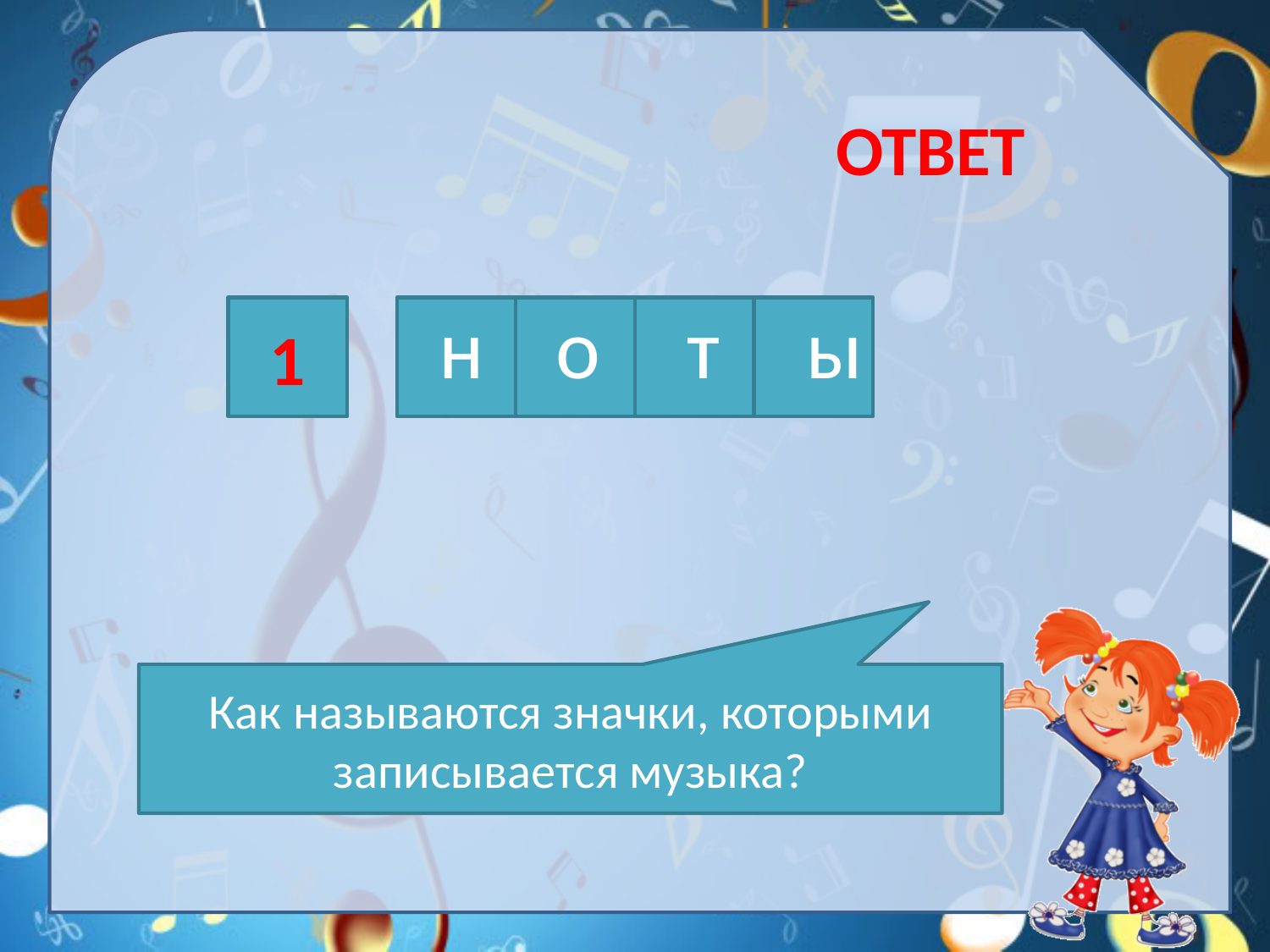

ОТВЕТ
н
 о
т
ы
1

Как называются значки, которыми записывается музыка?